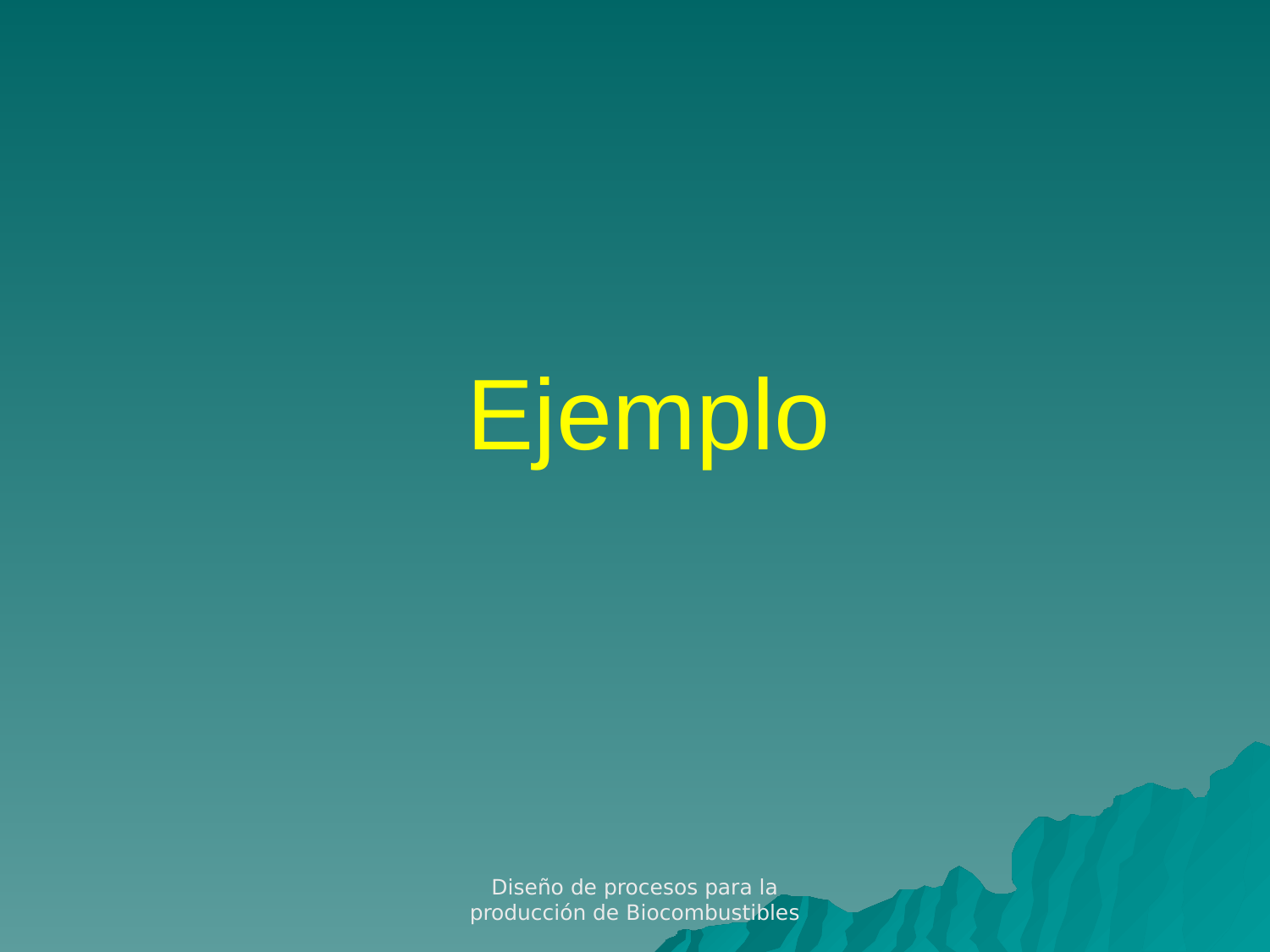

# Ejemplo

Diseño de procesos para la producción de Biocombustibles